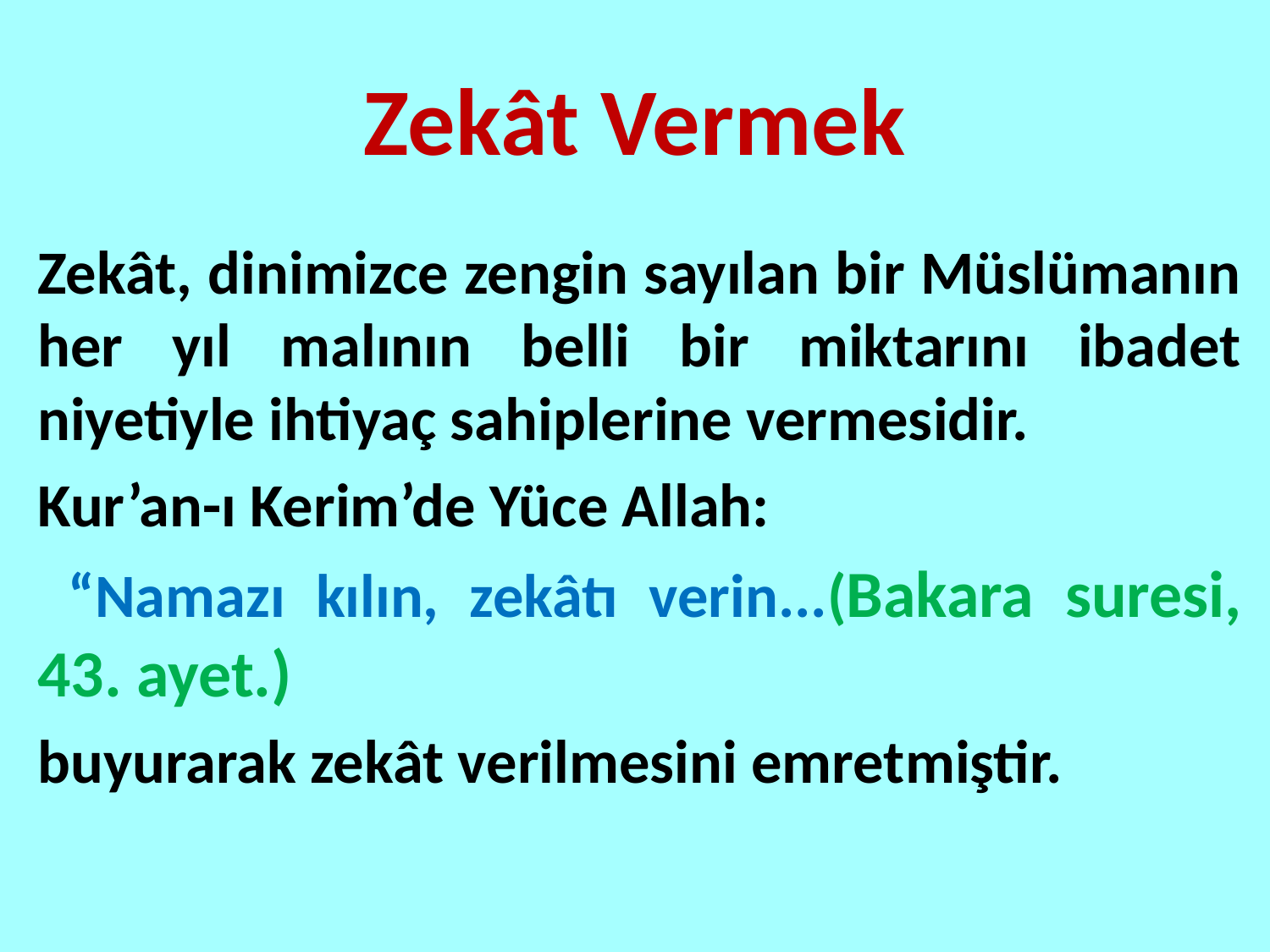

# Zekât Vermek
Zekât, dinimizce zengin sayılan bir Müslümanın her yıl malının belli bir miktarını ibadet niyetiyle ihtiyaç sahiplerine vermesidir.
Kur’an-ı Kerim’de Yüce Allah:
 “Namazı kılın, zekâtı verin...(Bakara suresi, 43. ayet.)
buyurarak zekât verilmesini emretmiştir.